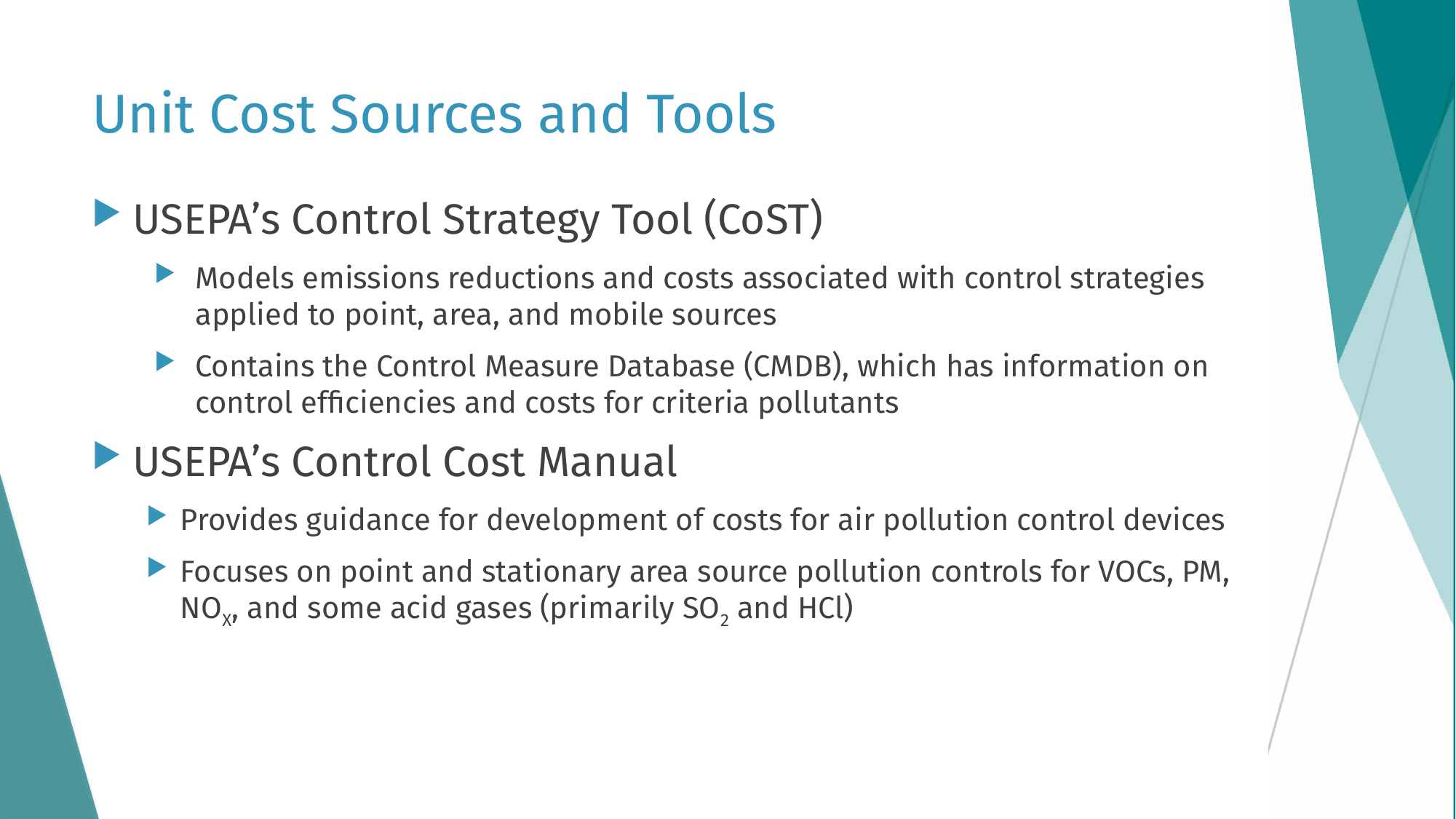

# Unit Cost Sources and Tools
USEPA’s Control Strategy Tool (CoST)
Models emissions reductions and costs associated with control strategies applied to point, area, and mobile sources
Contains the Control Measure Database (CMDB), which has information on control efficiencies and costs for criteria pollutants
USEPA’s Control Cost Manual
Provides guidance for development of costs for air pollution control devices
Focuses on point and stationary area source pollution controls for VOCs, PM, NOX, and some acid gases (primarily SO2 and HCl)

16